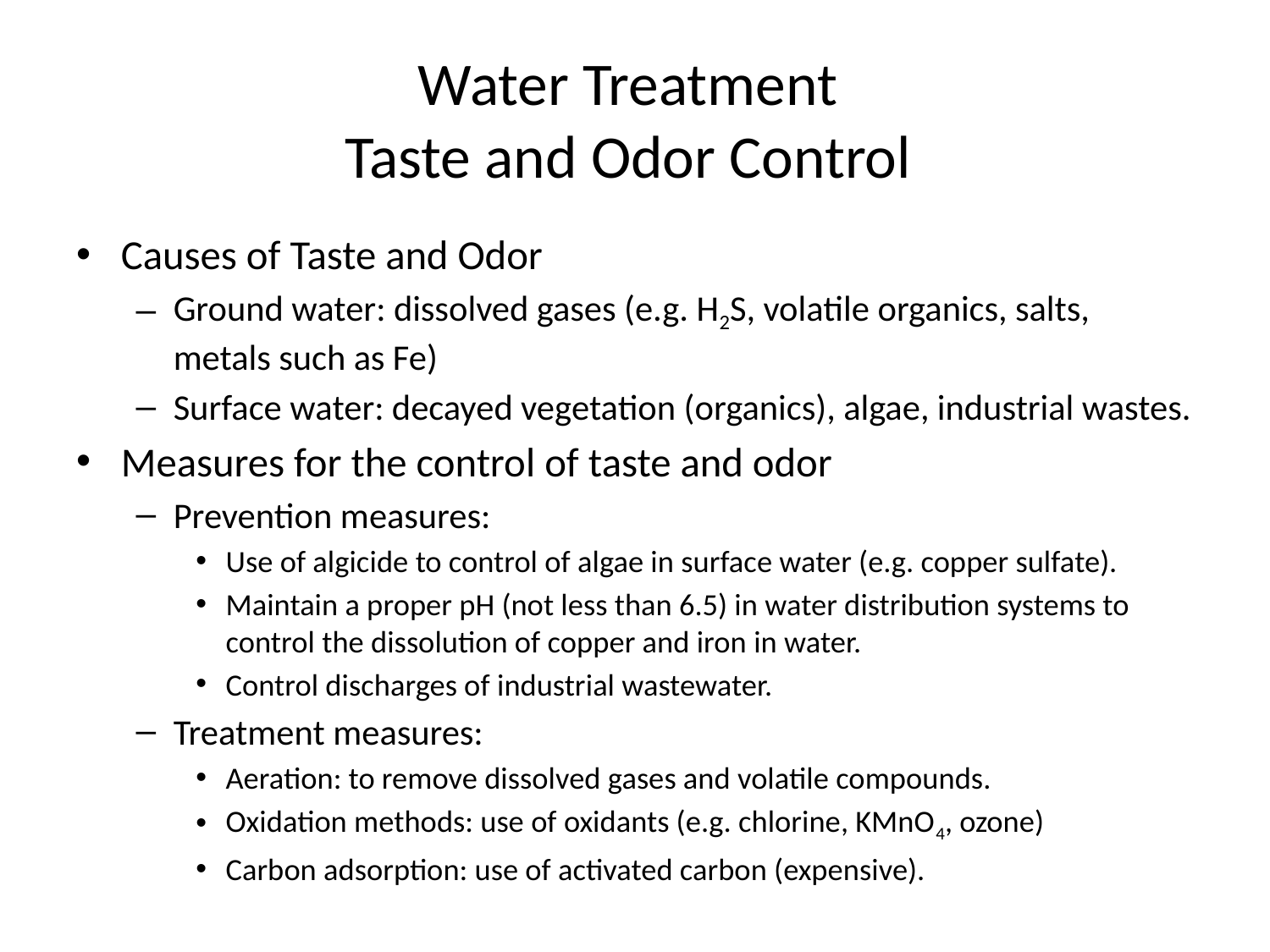

# Water Treatment Taste and Odor Control
Causes of Taste and Odor
Ground water: dissolved gases (e.g. H2S, volatile organics, salts, metals such as Fe)
Surface water: decayed vegetation (organics), algae, industrial wastes.
Measures for the control of taste and odor
Prevention measures:
Use of algicide to control of algae in surface water (e.g. copper sulfate).
Maintain a proper pH (not less than 6.5) in water distribution systems to control the dissolution of copper and iron in water.
Control discharges of industrial wastewater.
Treatment measures:
Aeration: to remove dissolved gases and volatile compounds.
Oxidation methods: use of oxidants (e.g. chlorine, KMnO4, ozone)
Carbon adsorption: use of activated carbon (expensive).